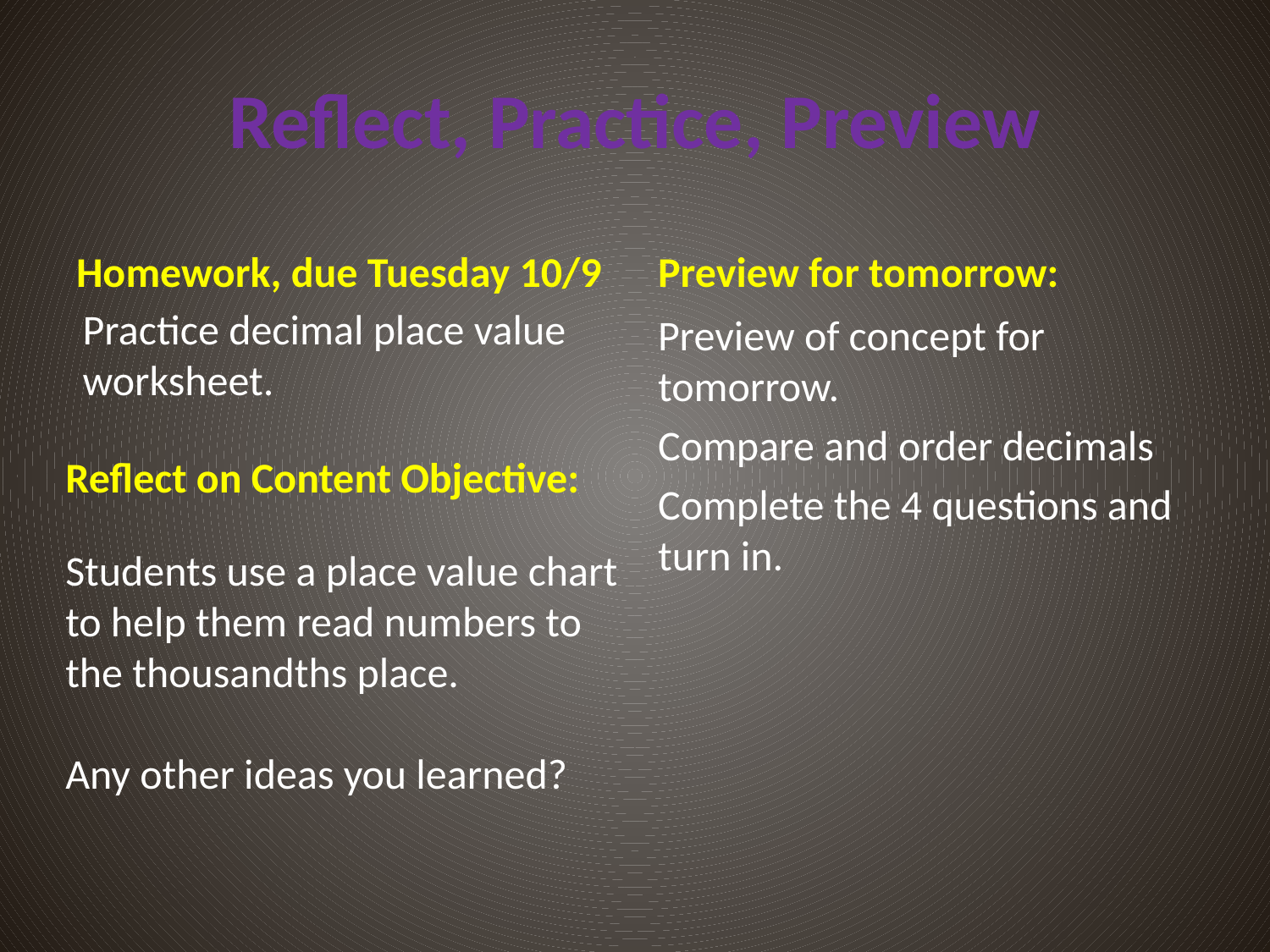

# Reflect, Practice, Preview
Homework, due Tuesday 10/9
Preview for tomorrow:
Practice decimal place value worksheet.

Preview of concept for tomorrow.
Compare and order decimals
Complete the 4 questions and turn in.
Reflect on Content Objective:

Students use a place value chart to help them read numbers to the thousandths place.

Any other ideas you learned?